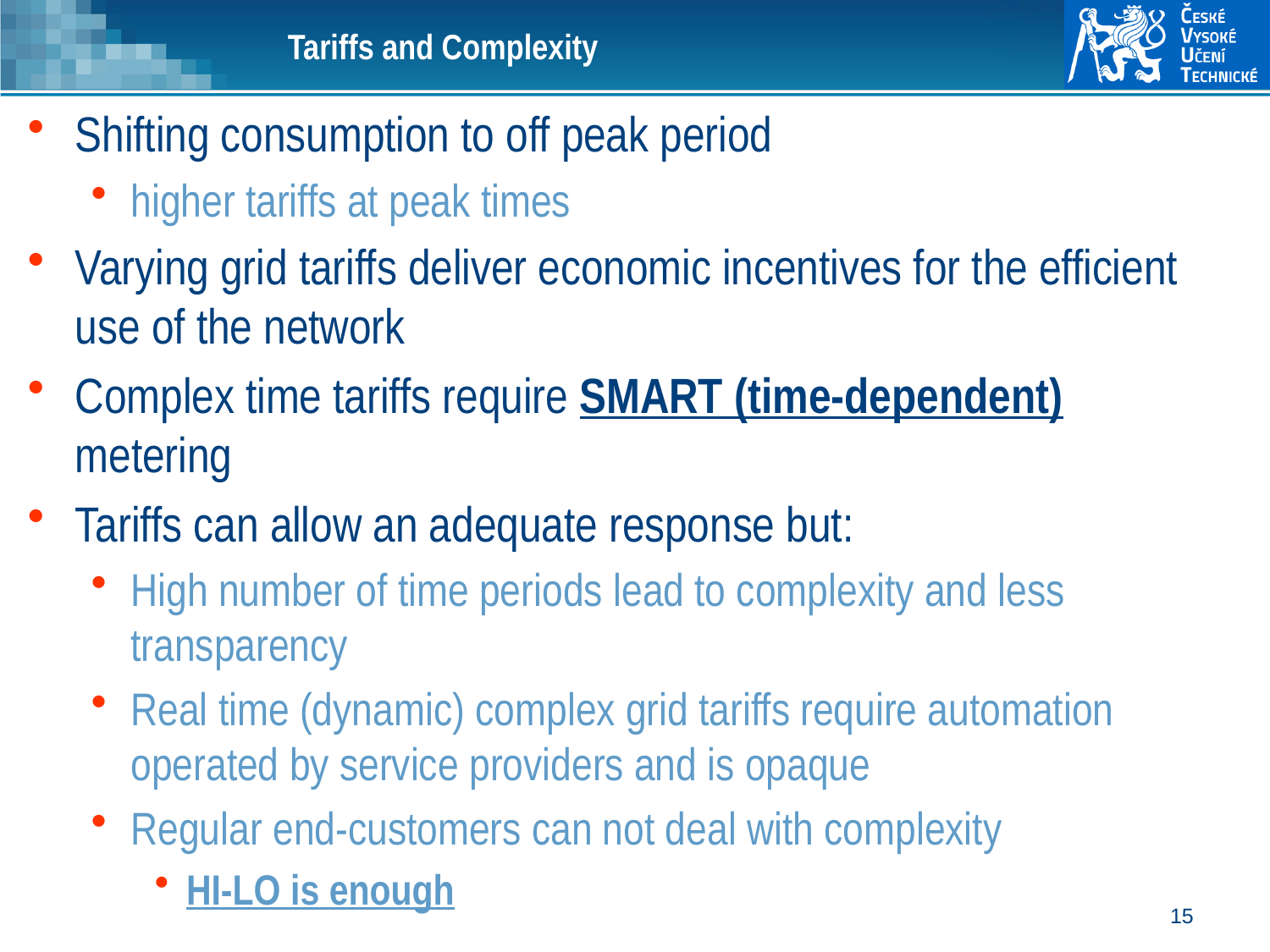

# Tariffs and Complexity
Shifting consumption to off peak period
higher tariffs at peak times
Varying grid tariffs deliver economic incentives for the efficient use of the network
Complex time tariffs require SMART (time-dependent) metering
Tariffs can allow an adequate response but:
High number of time periods lead to complexity and less transparency
Real time (dynamic) complex grid tariffs require automation operated by service providers and is opaque
Regular end-customers can not deal with complexity
HI-LO is enough
15